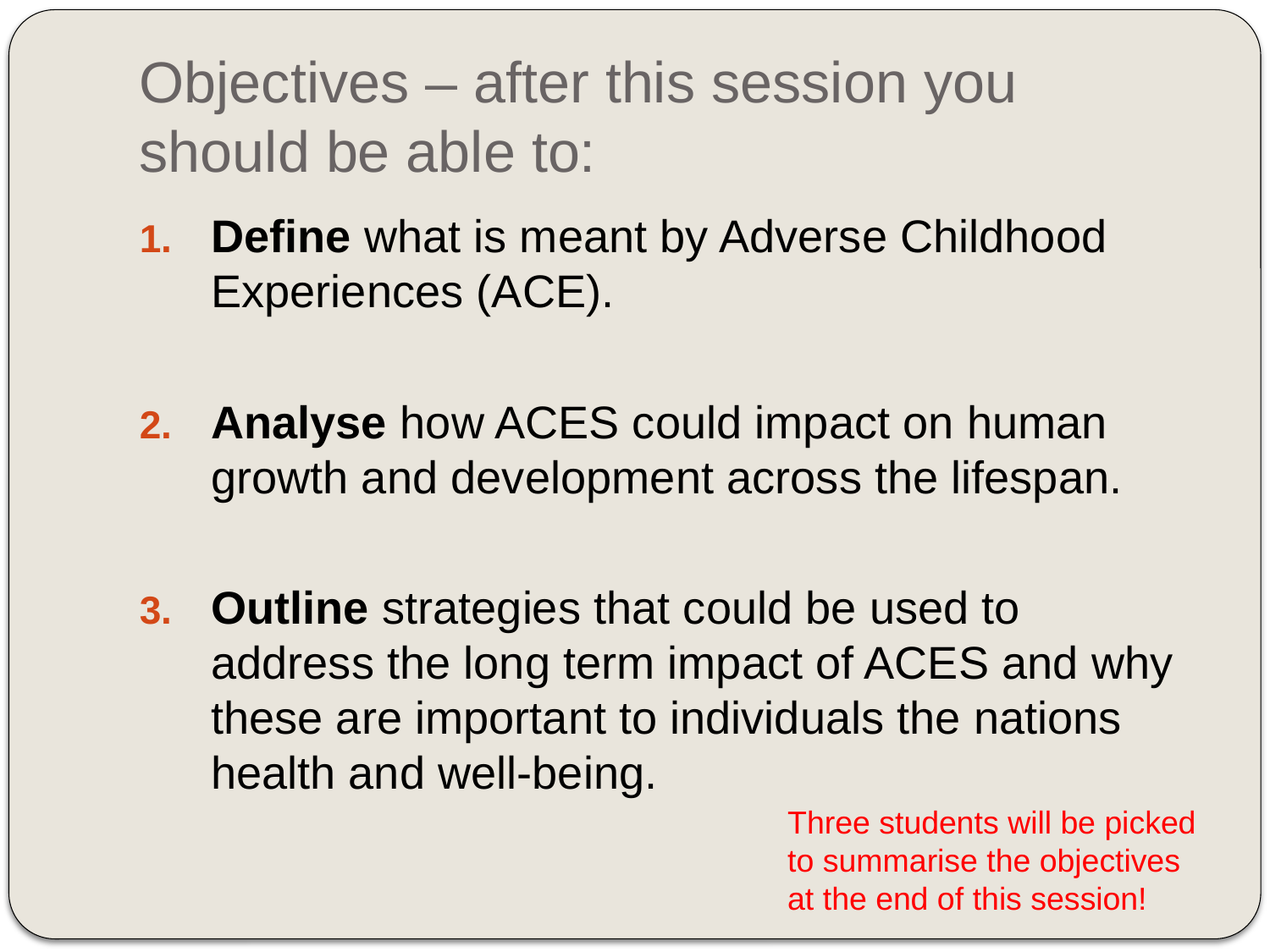

# Objectives – after this session you should be able to:
Define what is meant by Adverse Childhood Experiences (ACE).

Analyse how ACES could impact on human growth and development across the lifespan.

Outline strategies that could be used to address the long term impact of ACES and why these are important to individuals the nations health and well-being.
Three students will be picked to summarise the objectives at the end of this session!